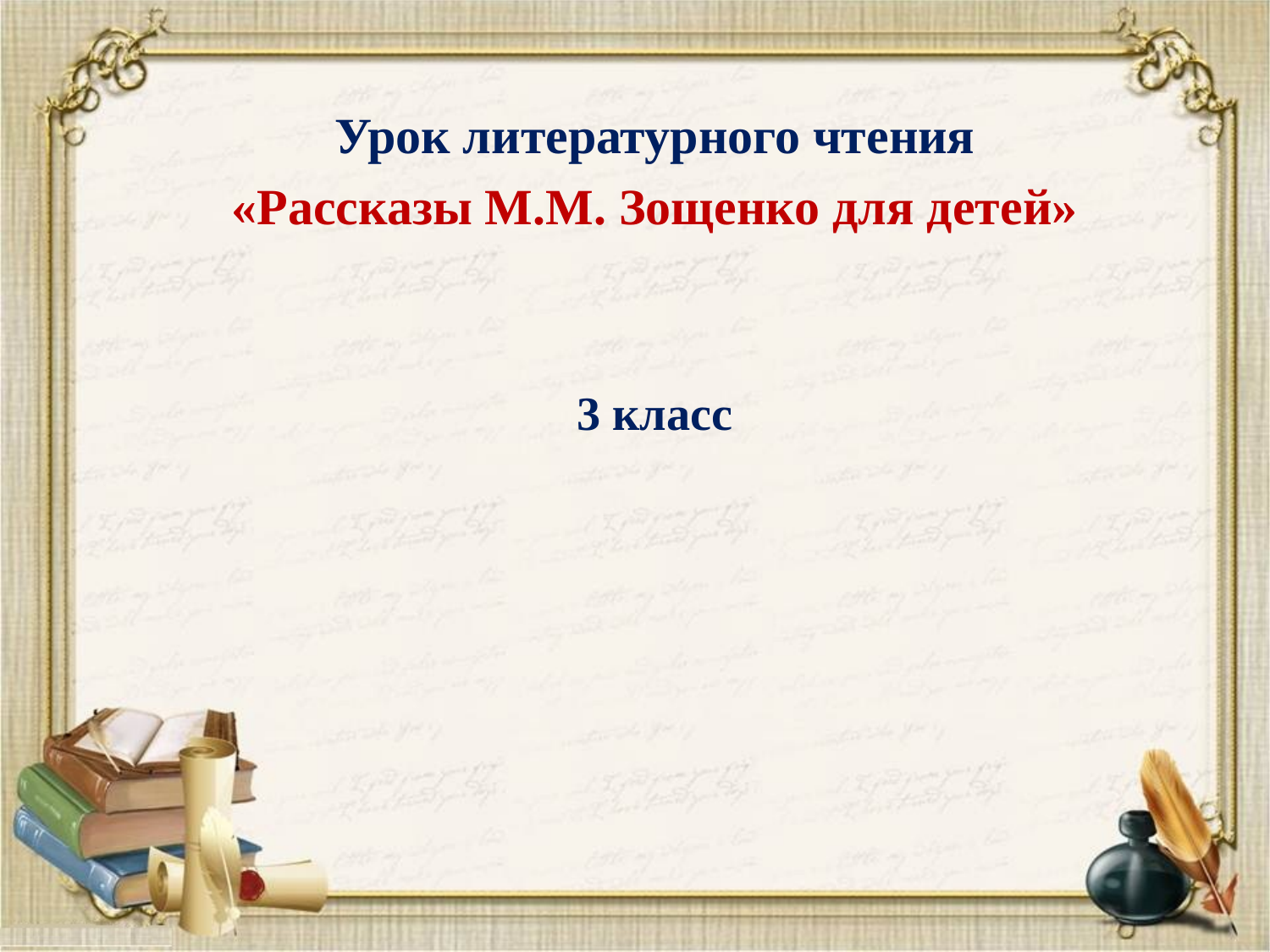

Урок литературного чтения
«Рассказы М.М. Зощенко для детей»
3 класс